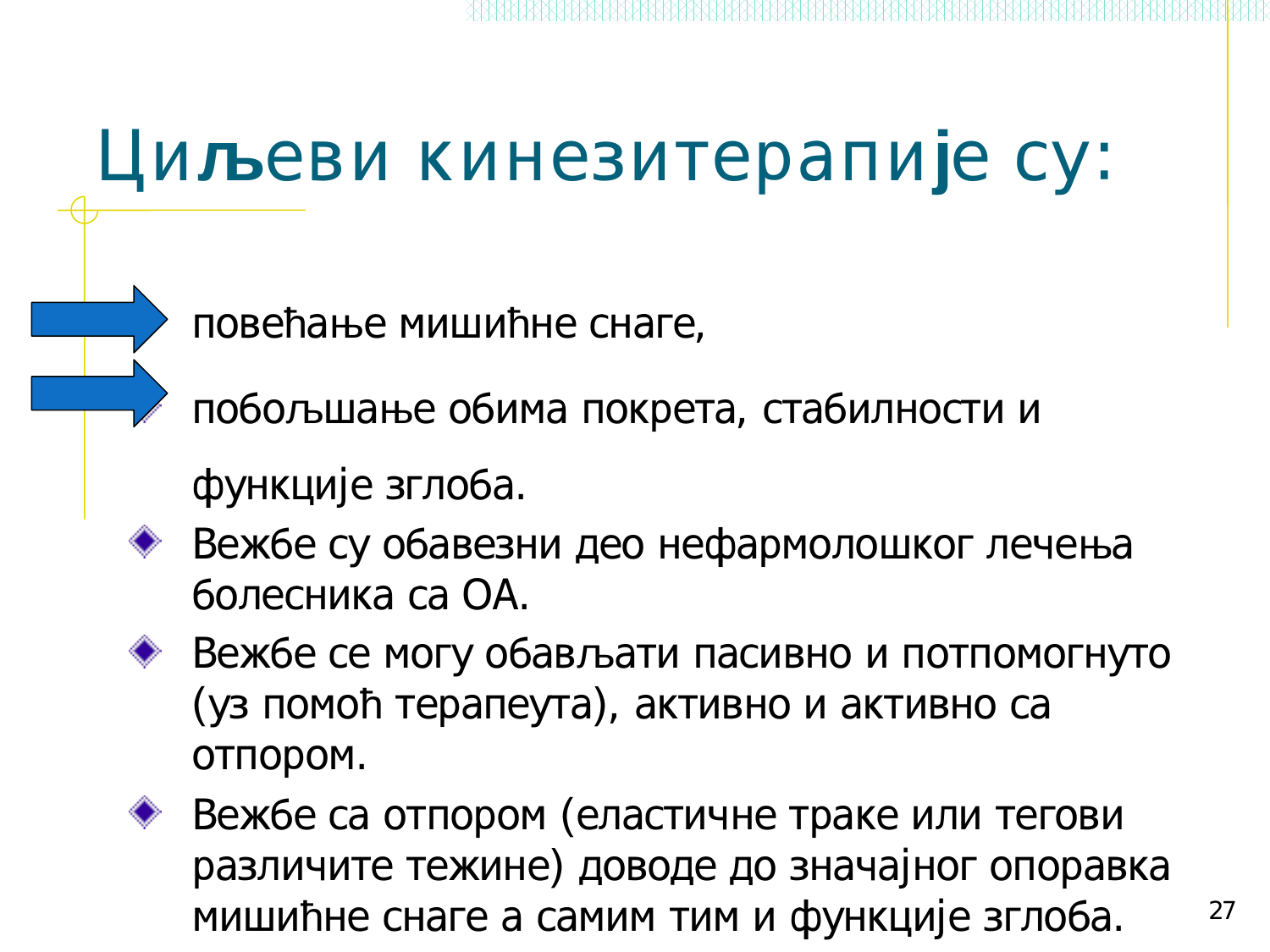

# Циљеви кинезитерапије су:
повећање мишићне снаге,
побољшање обима покрета, стабилности и функције зглоба.
Вежбе су обавезни део нефармолошког лечења болесника са ОА.
Вежбе се могу обављати пасивно и потпомогнуто (уз помоћ терапеута), активно и активно са отпором.
Вежбе са отпором (еластичне траке или тегови различите тежине) доводе до значајног опоравка мишићне снаге а самим тим и функције зглоба.

27